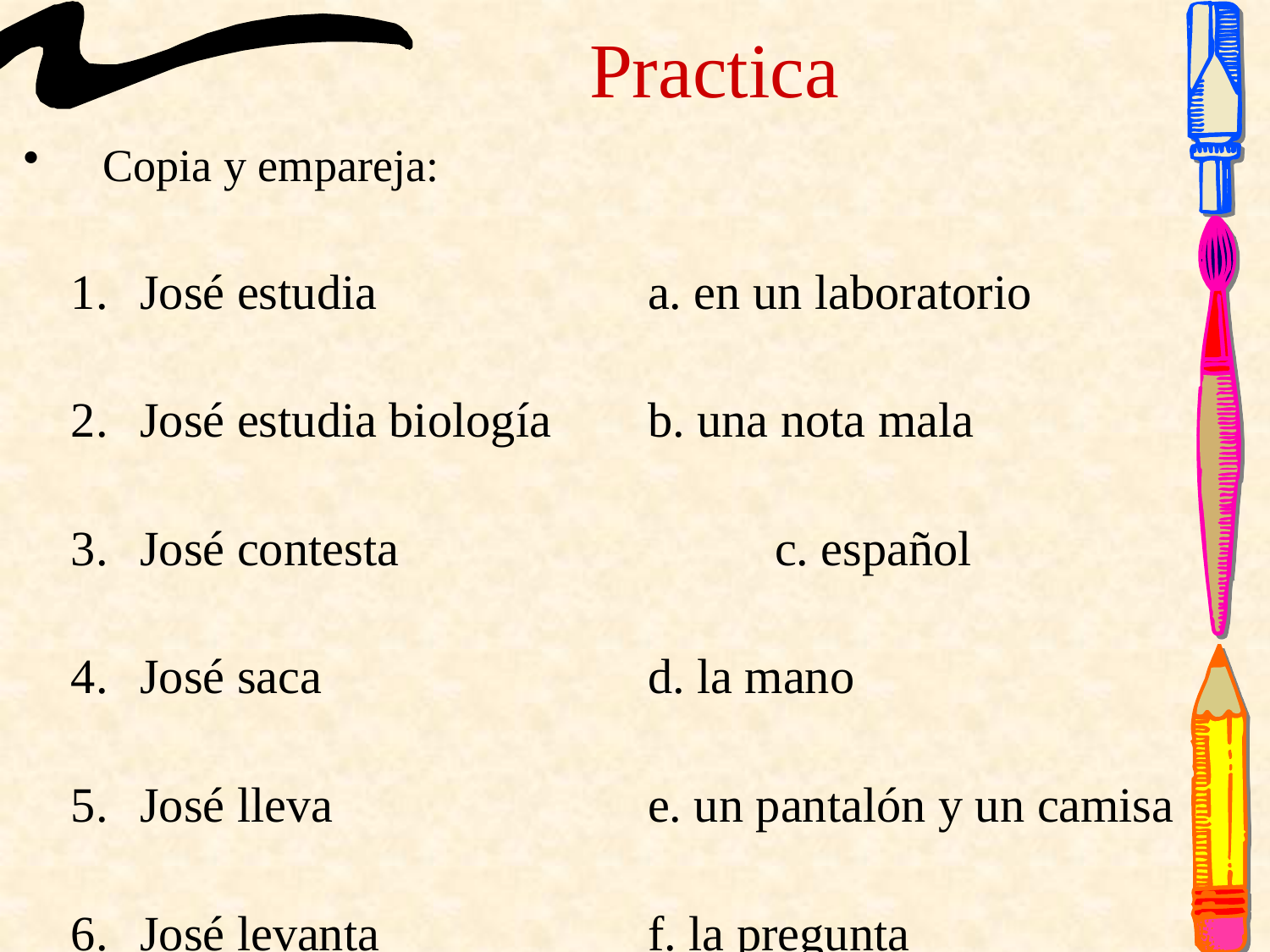

# Practica
Copia y empareja:
José estudia			a. en un laboratorio
José estudia biología	b. una nota mala
José contesta			c. español
José saca			d. la mano
José lleva			e. un pantalón y un camisa
José levanta			f. la pregunta